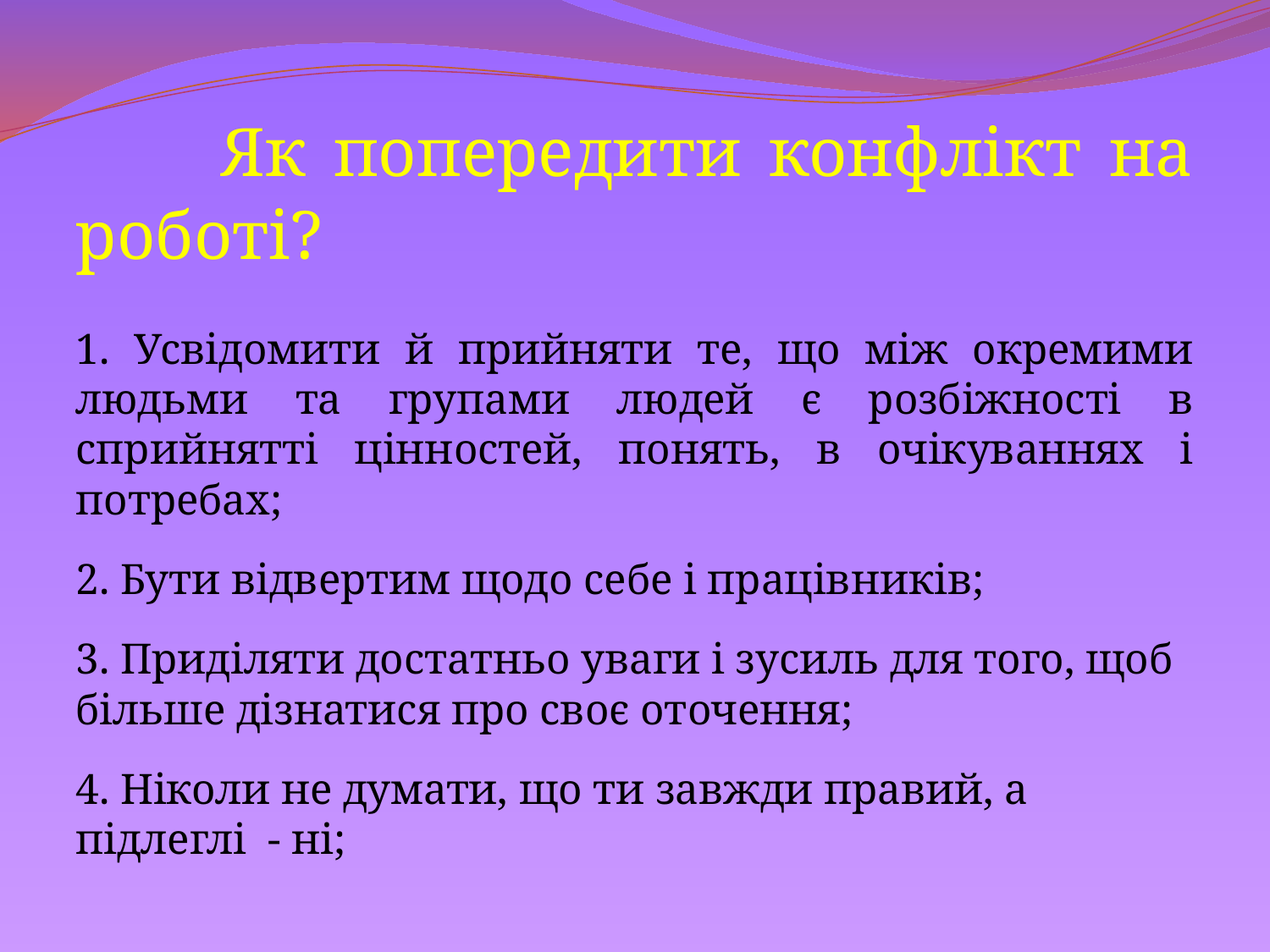

Як попередити конфлікт на роботі?
1. Усвідомити й прийняти те, що між окремими людьми та групами людей є розбіжності в сприйнятті цінностей, понять, в очікуваннях і потребах;

2. Бути відвертим щодо себе і працівників;

3. Приділяти достатньо уваги і зусиль для того, щоб більше дізнатися про своє оточення;

4. Ніколи не думати, що ти завжди правий, а підлеглі  - ні;